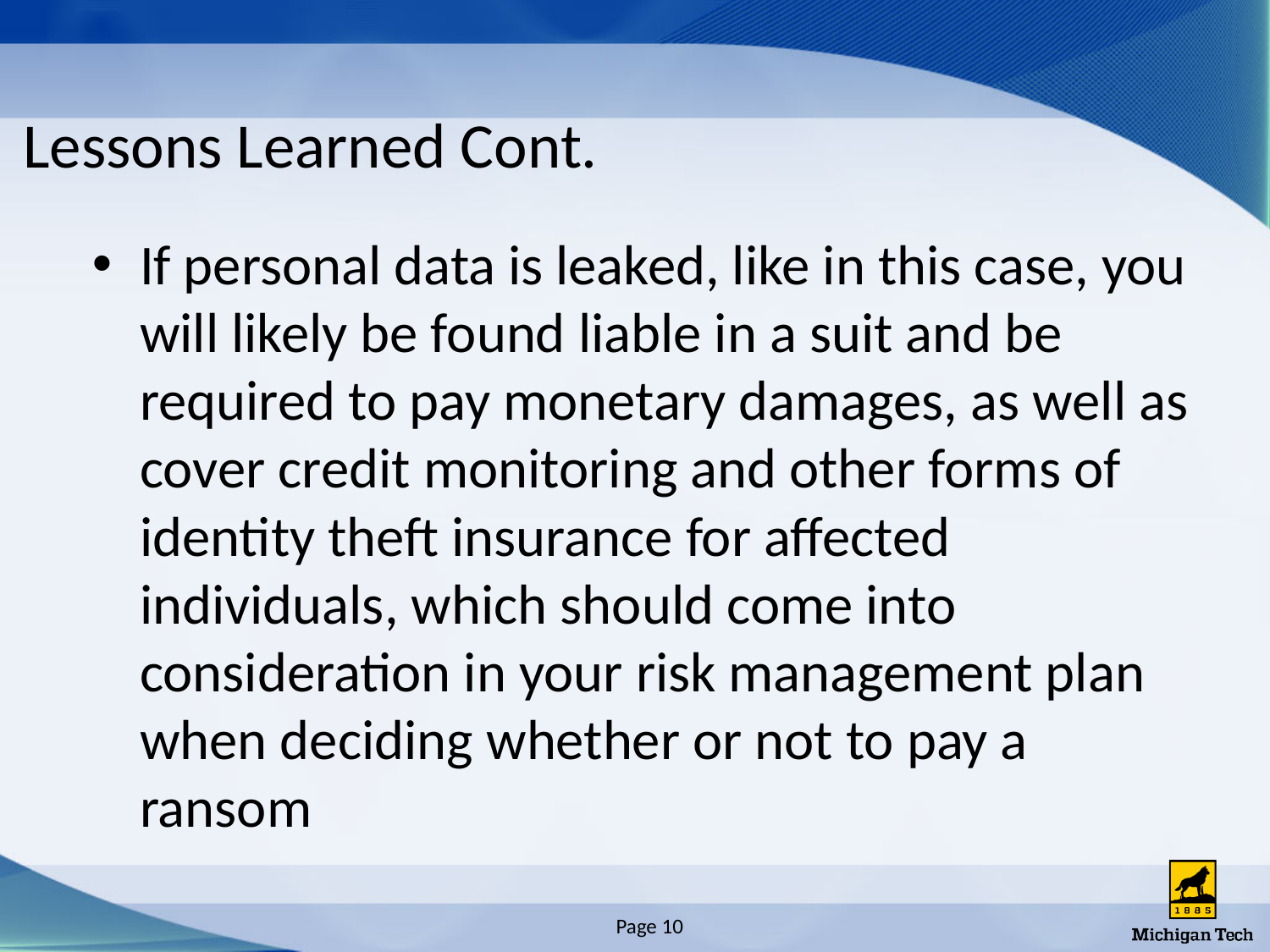

# Lessons Learned Cont.
If personal data is leaked, like in this case, you will likely be found liable in a suit and be required to pay monetary damages, as well as cover credit monitoring and other forms of identity theft insurance for affected individuals, which should come into consideration in your risk management plan when deciding whether or not to pay a ransom